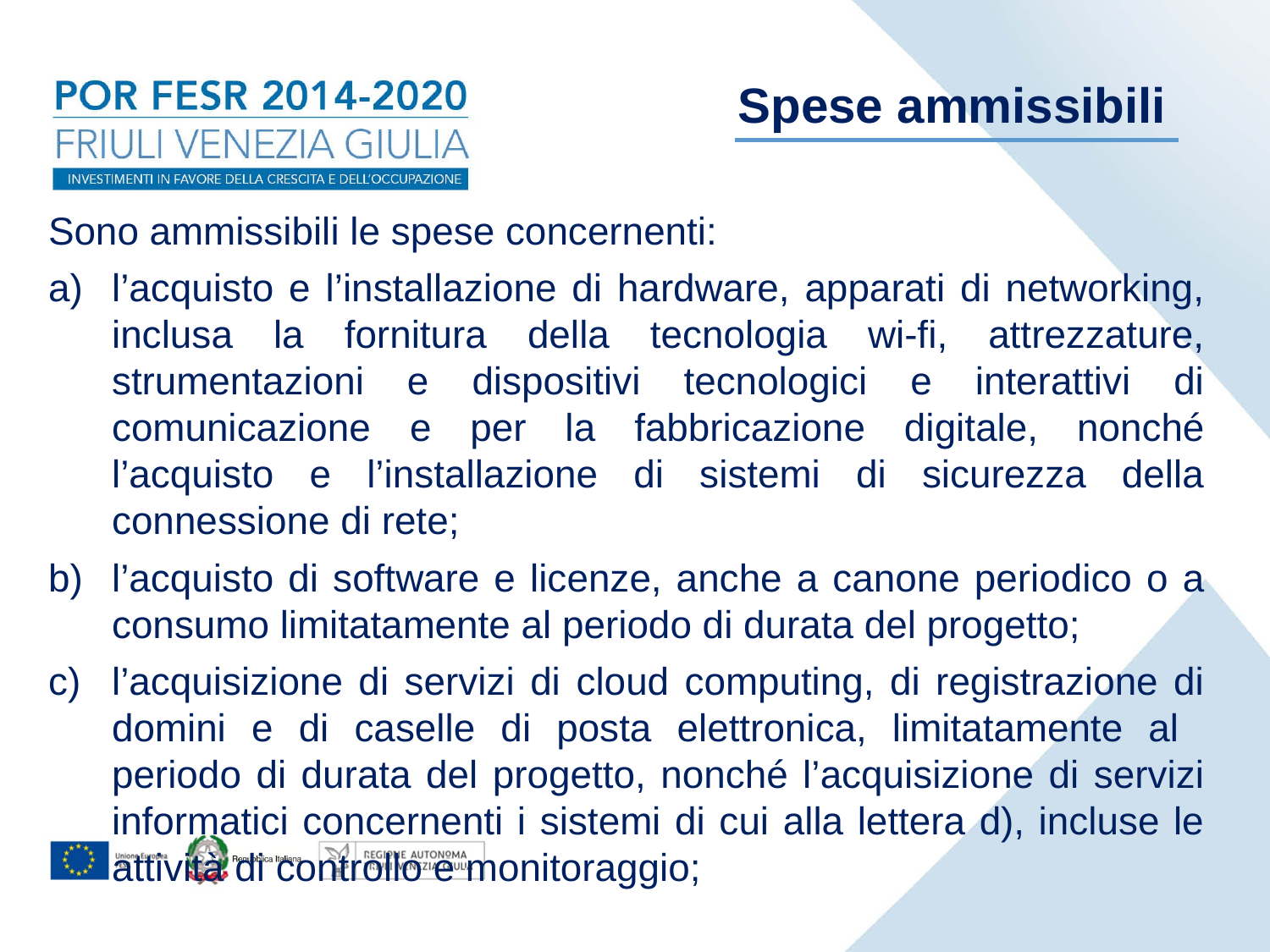

Spese ammissibili
Sono ammissibili le spese concernenti:
l’acquisto e l’installazione di hardware, apparati di networking, inclusa la fornitura della tecnologia wi-fi, attrezzature, strumentazioni e dispositivi tecnologici e interattivi di comunicazione e per la fabbricazione digitale, nonché l’acquisto e l’installazione di sistemi di sicurezza della connessione di rete;
l’acquisto di software e licenze, anche a canone periodico o a consumo limitatamente al periodo di durata del progetto;
l’acquisizione di servizi di cloud computing, di registrazione di domini e di caselle di posta elettronica, limitatamente al  periodo di durata del progetto, nonché l’acquisizione di servizi informatici concernenti i sistemi di cui alla lettera d), incluse le attività di controllo e monitoraggio;